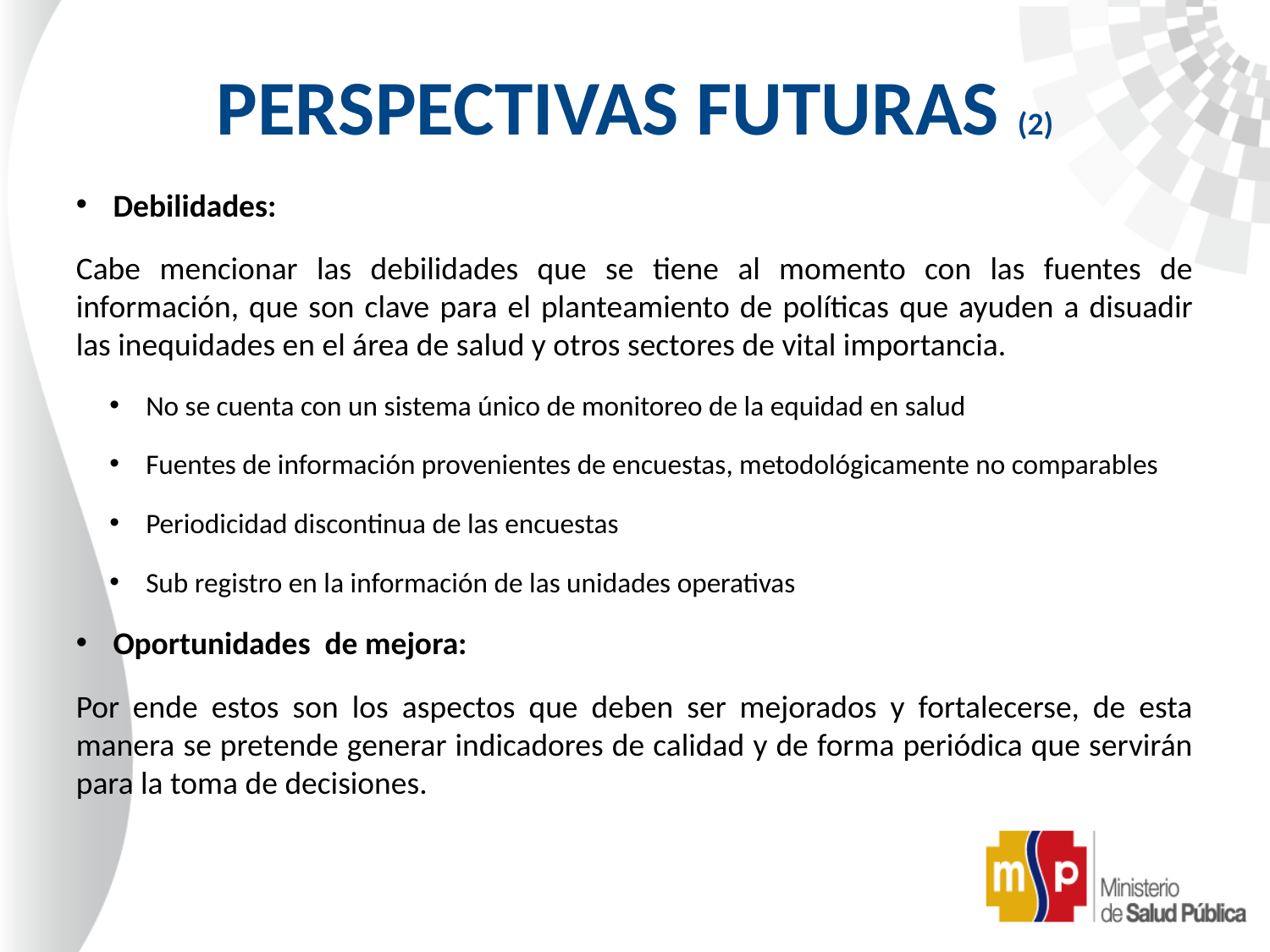

# PERSPECTIVAS FUTURAS (2)
 Debilidades:
Cabe mencionar las debilidades que se tiene al momento con las fuentes de información, que son clave para el planteamiento de políticas que ayuden a disuadir las inequidades en el área de salud y otros sectores de vital importancia.
 No se cuenta con un sistema único de monitoreo de la equidad en salud
 Fuentes de información provenientes de encuestas, metodológicamente no comparables
 Periodicidad discontinua de las encuestas
 Sub registro en la información de las unidades operativas
 Oportunidades  de mejora:
Por ende estos son los aspectos que deben ser mejorados y fortalecerse, de esta manera se pretende generar indicadores de calidad y de forma periódica que servirán para la toma de decisiones.